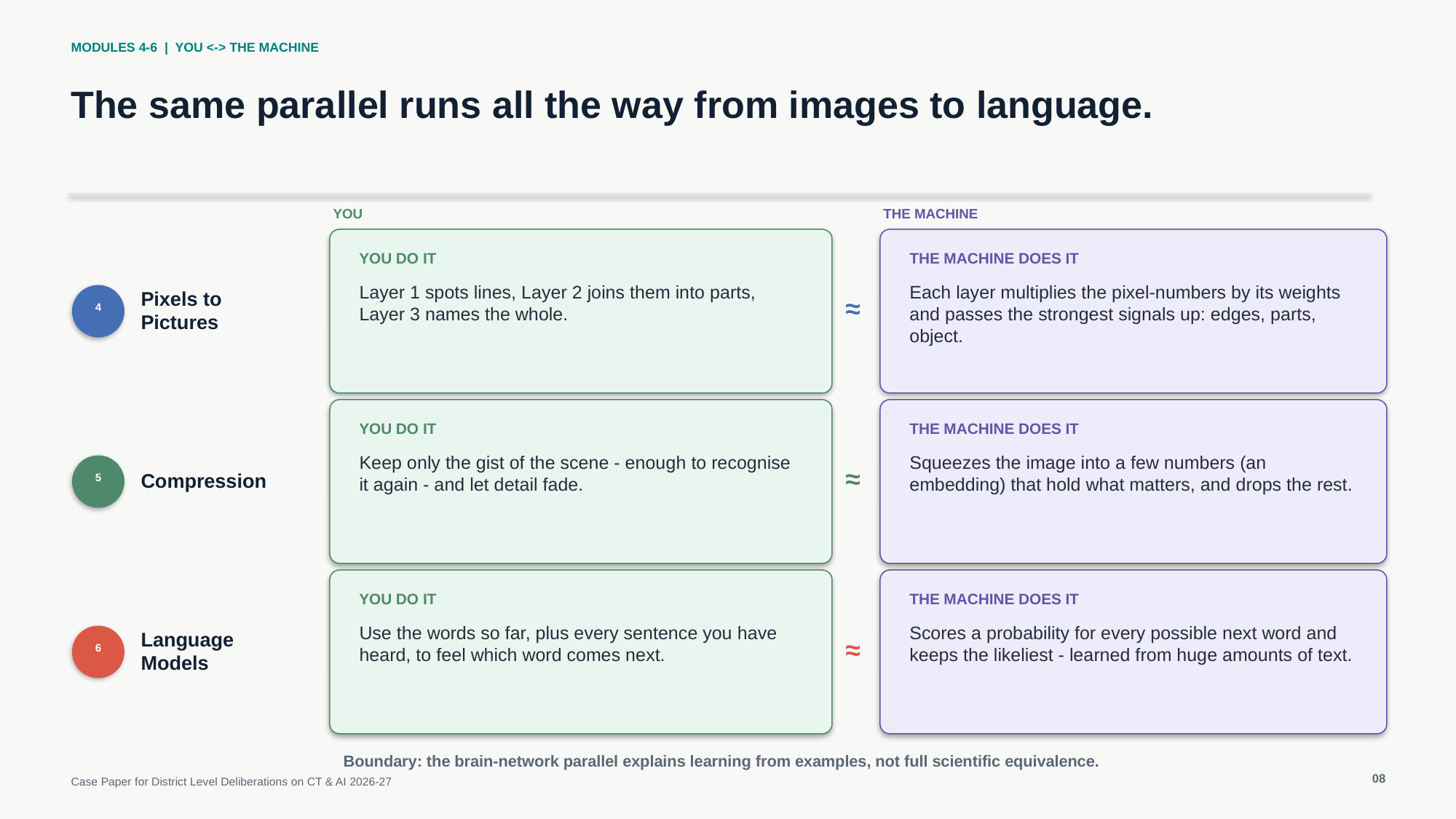

MODULES 4-6  |  YOU <-> THE MACHINE
The same parallel runs all the way from images to language.
YOU
THE MACHINE

YOU DO IT
THE MACHINE DOES IT
Pixels to
Pictures
Layer 1 spots lines, Layer 2 joins them into parts, Layer 3 names the whole.
Each layer multiplies the pixel-numbers by its weights and passes the strongest signals up: edges, parts, object.

≈
4

YOU DO IT
THE MACHINE DOES IT
Compression
Keep only the gist of the scene - enough to recognise it again - and let detail fade.
Squeezes the image into a few numbers (an embedding) that hold what matters, and drops the rest.

≈
5

YOU DO IT
THE MACHINE DOES IT
Language
Models
Use the words so far, plus every sentence you have heard, to feel which word comes next.
Scores a probability for every possible next word and keeps the likeliest - learned from huge amounts of text.

≈
6
Boundary: the brain-network parallel explains learning from examples, not full scientific equivalence.
08
Case Paper for District Level Deliberations on CT & AI 2026-27